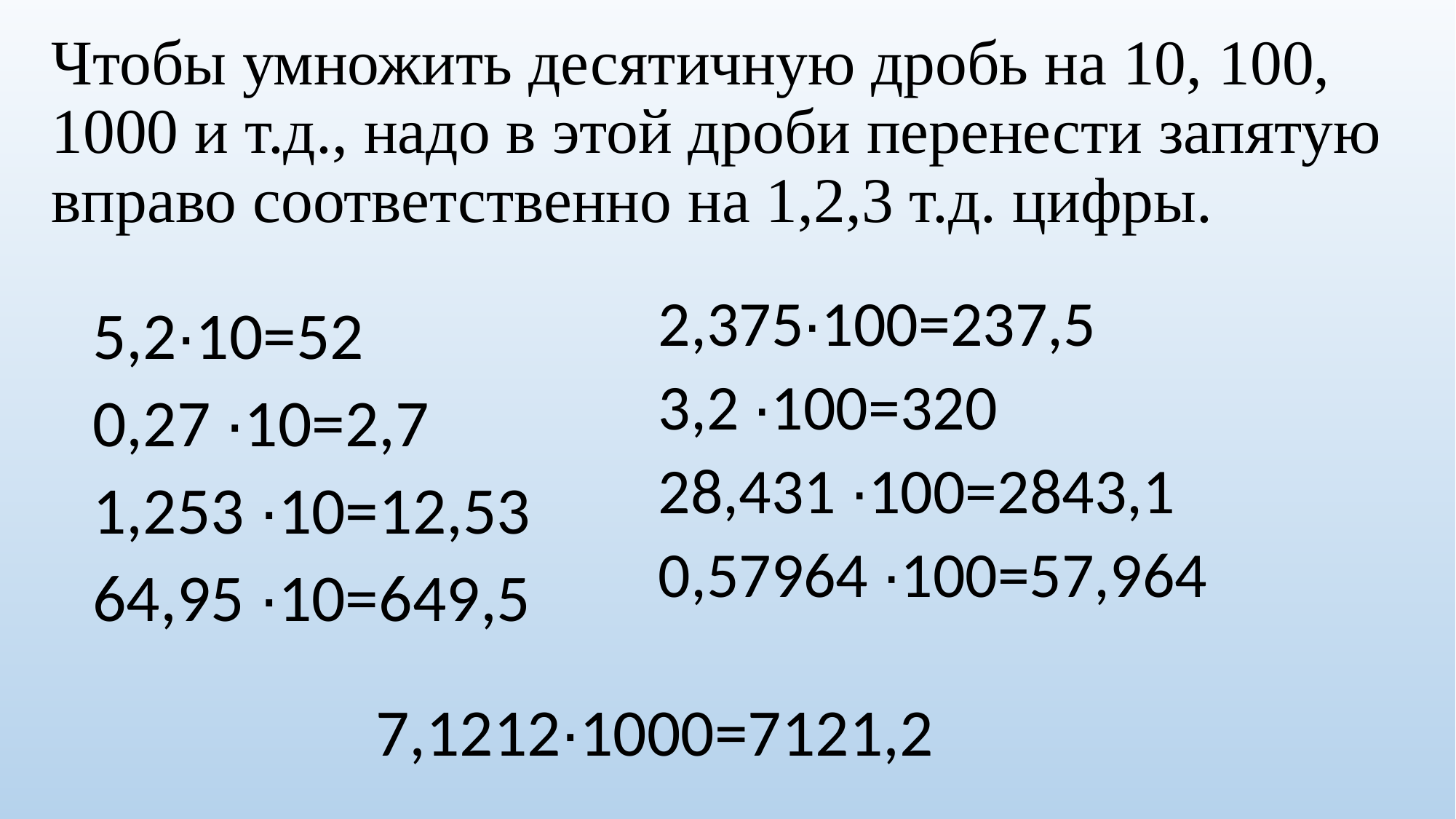

# Чтобы умножить десятичную дробь на 10, 100, 1000 и т.д., надо в этой дроби перенести запятую вправо соответственно на 1,2,3 т.д. цифры.
2,375∙100=237,5
3,2 ∙100=320
28,431 ∙100=2843,1
0,57964 ∙100=57,964
5,2∙10=52
0,27 ∙10=2,7
1,253 ∙10=12,53
64,95 ∙10=649,5
7,1212∙1000=7121,2